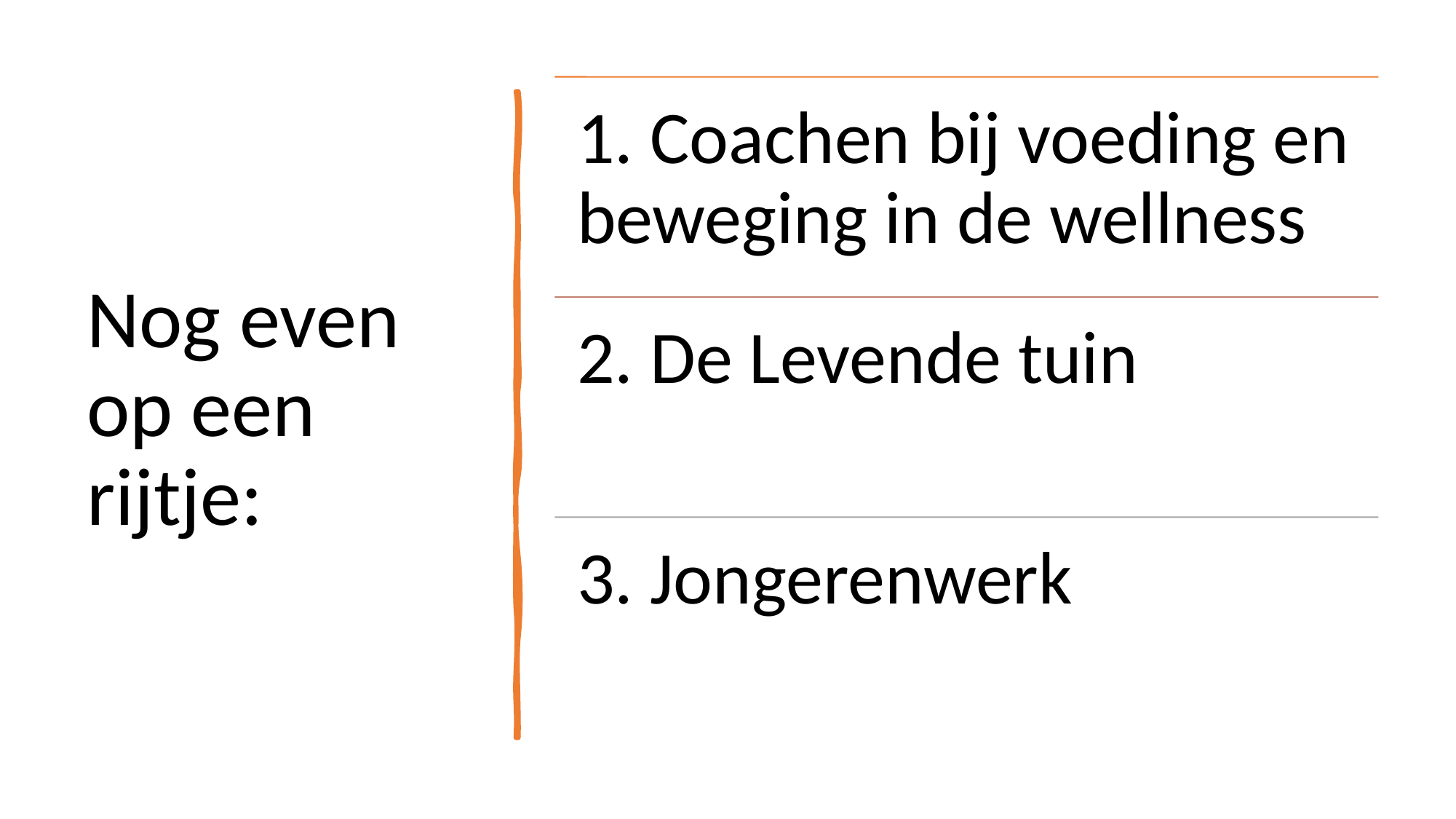

1. Coachen bij voeding en beweging in de wellness
2. De Levende tuin
3. Jongerenwerk
Nog even op een rijtje: